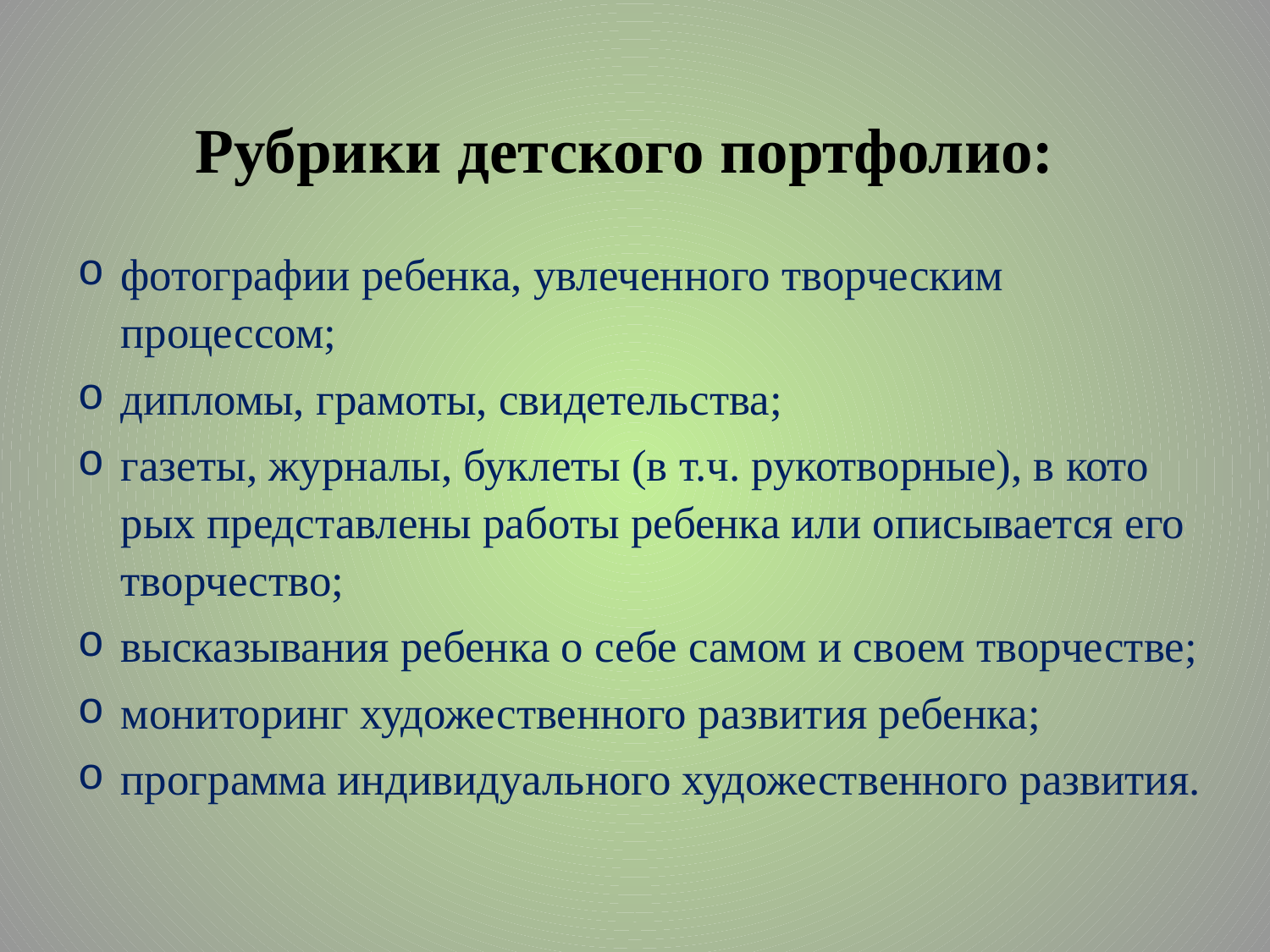

# Рубрики детского портфолио:
фотографии ребенка, увлечен­ного творческим процессом;
дипломы, грамоты, свидетель­ства;
газеты, журналы, буклеты (в т.ч. рукотворные), в кото­рых представлены работы ребенка или описывается его творчество;
высказывания ребенка о себе самом и своем творчестве;
мониторинг художественного развития ребенка;
программа индивидуального художественного развития.